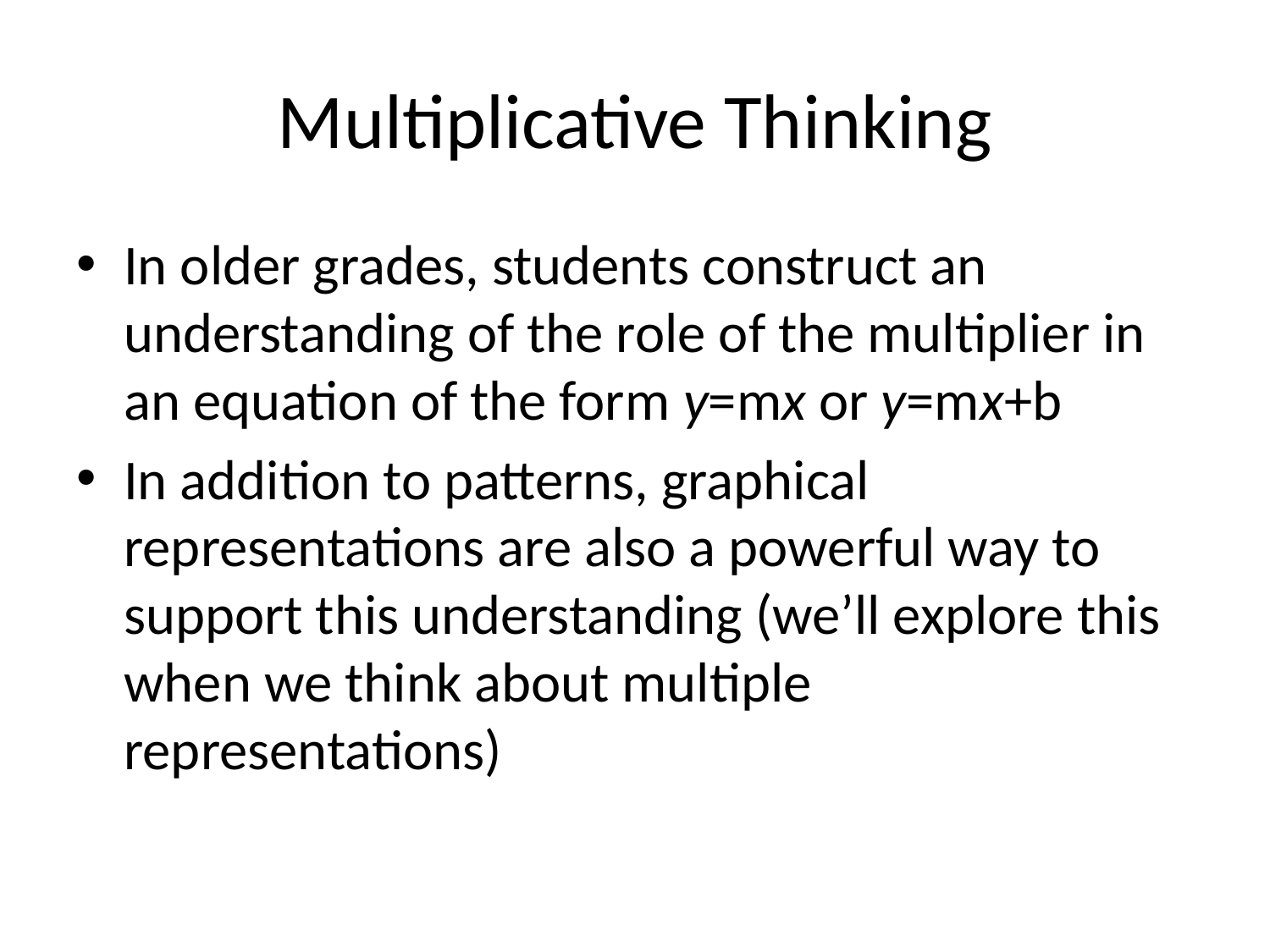

# Multiplicative Thinking
In older grades, students construct an understanding of the role of the multiplier in an equation of the form y=mx or y=mx+b
In addition to patterns, graphical representations are also a powerful way to support this understanding (we’ll explore this when we think about multiple representations)